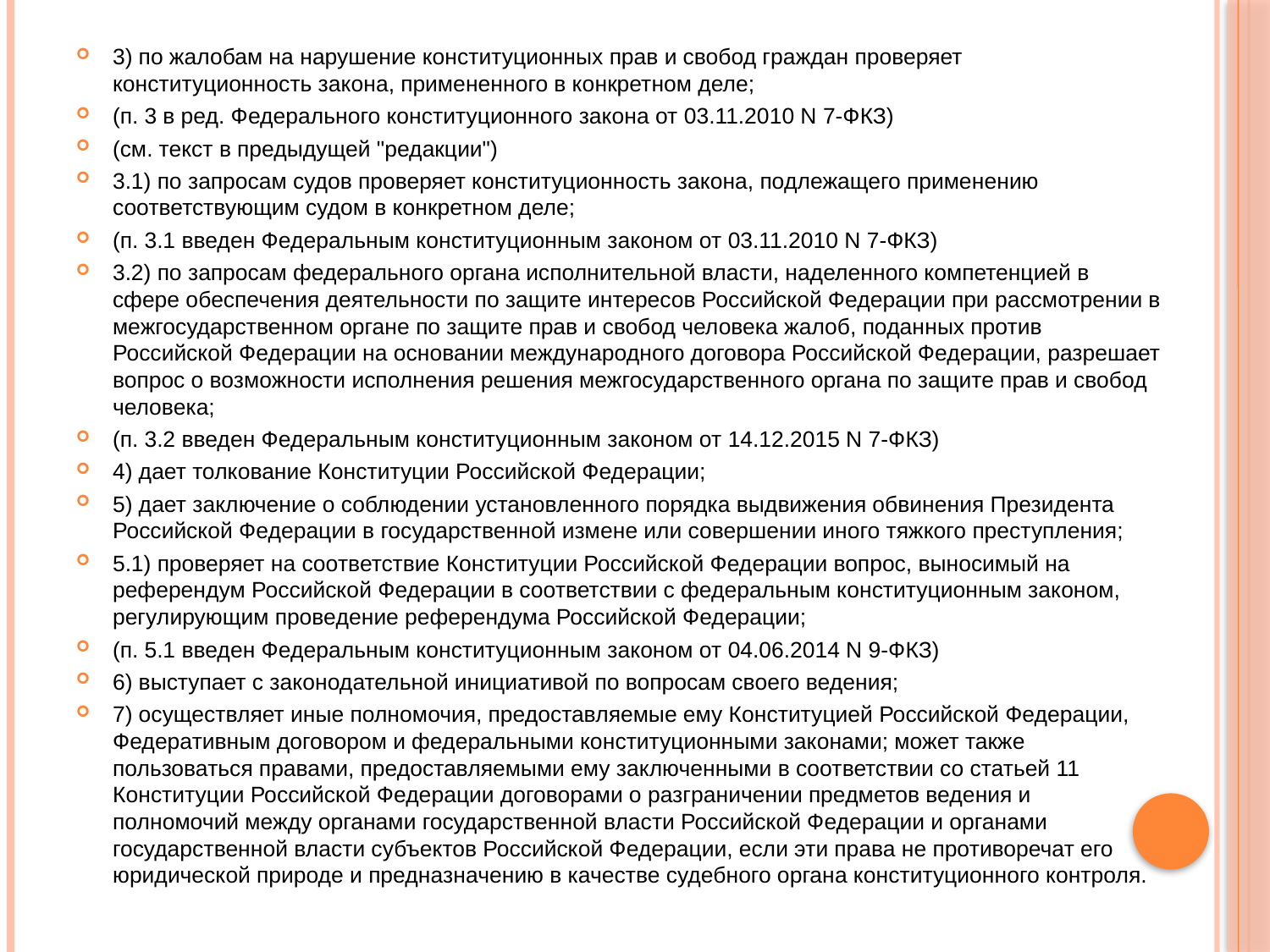

3) по жалобам на нарушение конституционных прав и свобод граждан проверяет конституционность закона, примененного в конкретном деле;
(п. 3 в ред. Федерального конституционного закона от 03.11.2010 N 7-ФКЗ)
(см. текст в предыдущей "редакции")
3.1) по запросам судов проверяет конституционность закона, подлежащего применению соответствующим судом в конкретном деле;
(п. 3.1 введен Федеральным конституционным законом от 03.11.2010 N 7-ФКЗ)
3.2) по запросам федерального органа исполнительной власти, наделенного компетенцией в сфере обеспечения деятельности по защите интересов Российской Федерации при рассмотрении в межгосударственном органе по защите прав и свобод человека жалоб, поданных против Российской Федерации на основании международного договора Российской Федерации, разрешает вопрос о возможности исполнения решения межгосударственного органа по защите прав и свобод человека;
(п. 3.2 введен Федеральным конституционным законом от 14.12.2015 N 7-ФКЗ)
4) дает толкование Конституции Российской Федерации;
5) дает заключение о соблюдении установленного порядка выдвижения обвинения Президента Российской Федерации в государственной измене или совершении иного тяжкого преступления;
5.1) проверяет на соответствие Конституции Российской Федерации вопрос, выносимый на референдум Российской Федерации в соответствии с федеральным конституционным законом, регулирующим проведение референдума Российской Федерации;
(п. 5.1 введен Федеральным конституционным законом от 04.06.2014 N 9-ФКЗ)
6) выступает с законодательной инициативой по вопросам своего ведения;
7) осуществляет иные полномочия, предоставляемые ему Конституцией Российской Федерации, Федеративным договором и федеральными конституционными законами; может также пользоваться правами, предоставляемыми ему заключенными в соответствии со статьей 11 Конституции Российской Федерации договорами о разграничении предметов ведения и полномочий между органами государственной власти Российской Федерации и органами государственной власти субъектов Российской Федерации, если эти права не противоречат его юридической природе и предназначению в качестве судебного органа конституционного контроля.